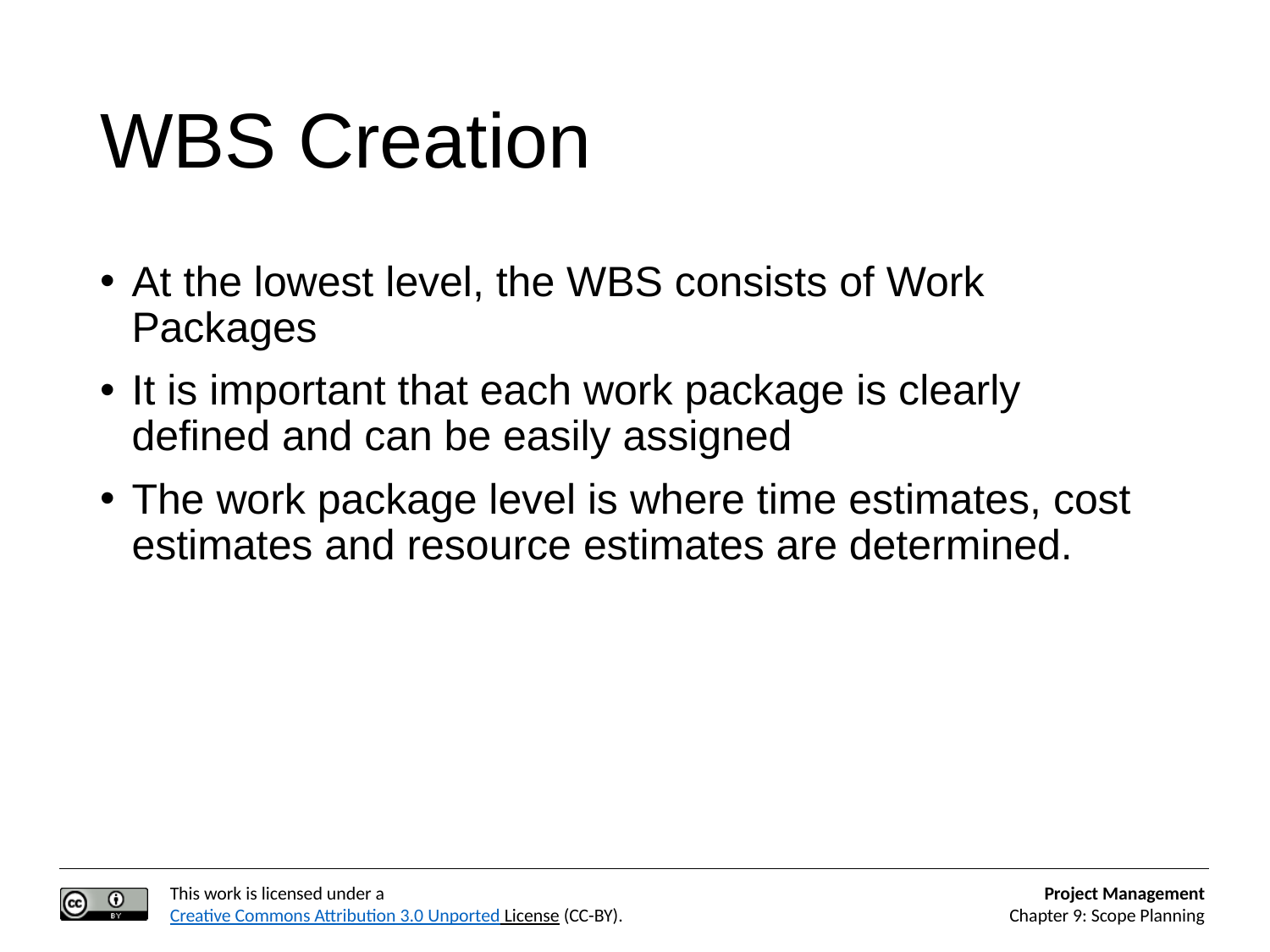

# WBS Creation
At the lowest level, the WBS consists of Work Packages
It is important that each work package is clearly defined and can be easily assigned
The work package level is where time estimates, cost estimates and resource estimates are determined.